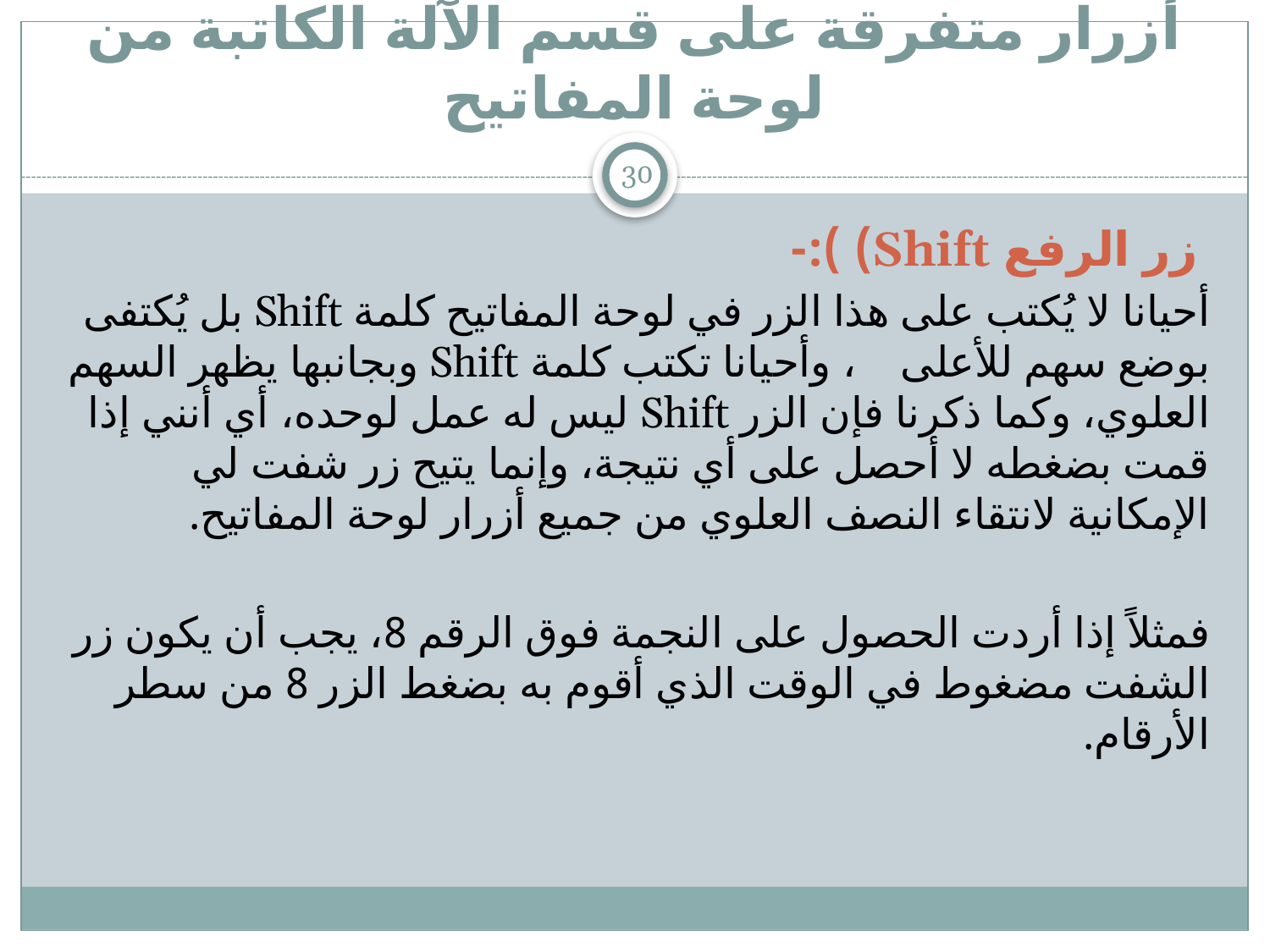

# أزرار متفرقة على قسم الآلة الكاتبة من لوحة المفاتيح
30
 زر الرفع Shift) ):-
أحيانا لا يُكتب على هذا الزر في لوحة المفاتيح كلمة Shift بل يُكتفى بوضع سهم للأعلى    ، وأحيانا تكتب كلمة Shift وبجانبها يظهر السهم العلوي، وكما ذكرنا فإن الزر Shift ليس له عمل لوحده، أي أنني إذا قمت بضغطه لا أحصل على أي نتيجة، وإنما يتيح زر شفت لي الإمكانية لانتقاء النصف العلوي من جميع أزرار لوحة المفاتيح.

فمثلاً إذا أردت الحصول على النجمة فوق الرقم 8، يجب أن يكون زر الشفت مضغوط في الوقت الذي أقوم به بضغط الزر 8 من سطر الأرقام.